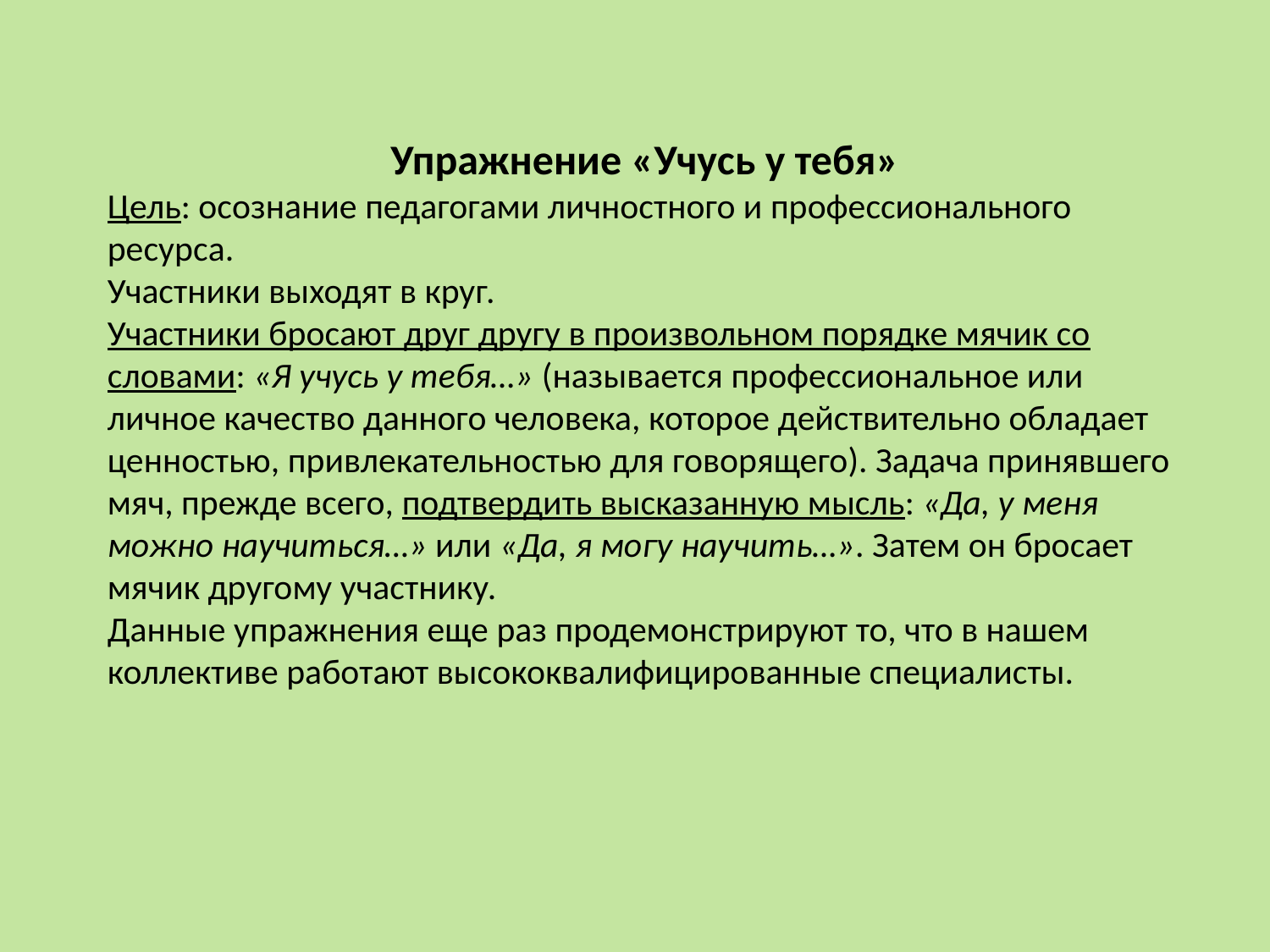

Упражнение «Учусь у тебя»
Цель: осознание педагогами личностного и профессионального ресурса.
Участники выходят в круг.
Участники бросают друг другу в произвольном порядке мячик со словами: «Я учусь у тебя…» (называется профессиональное или личное качество данного человека, которое действительно обладает ценностью, привлекательностью для говорящего). Задача принявшего мяч, прежде всего, подтвердить высказанную мысль: «Да, у меня можно научиться…» или «Да, я могу научить…». Затем он бросает мячик другому участнику.
Данные упражнения еще раз продемонстрируют то, что в нашем коллективе работают высококвалифицированные специалисты.